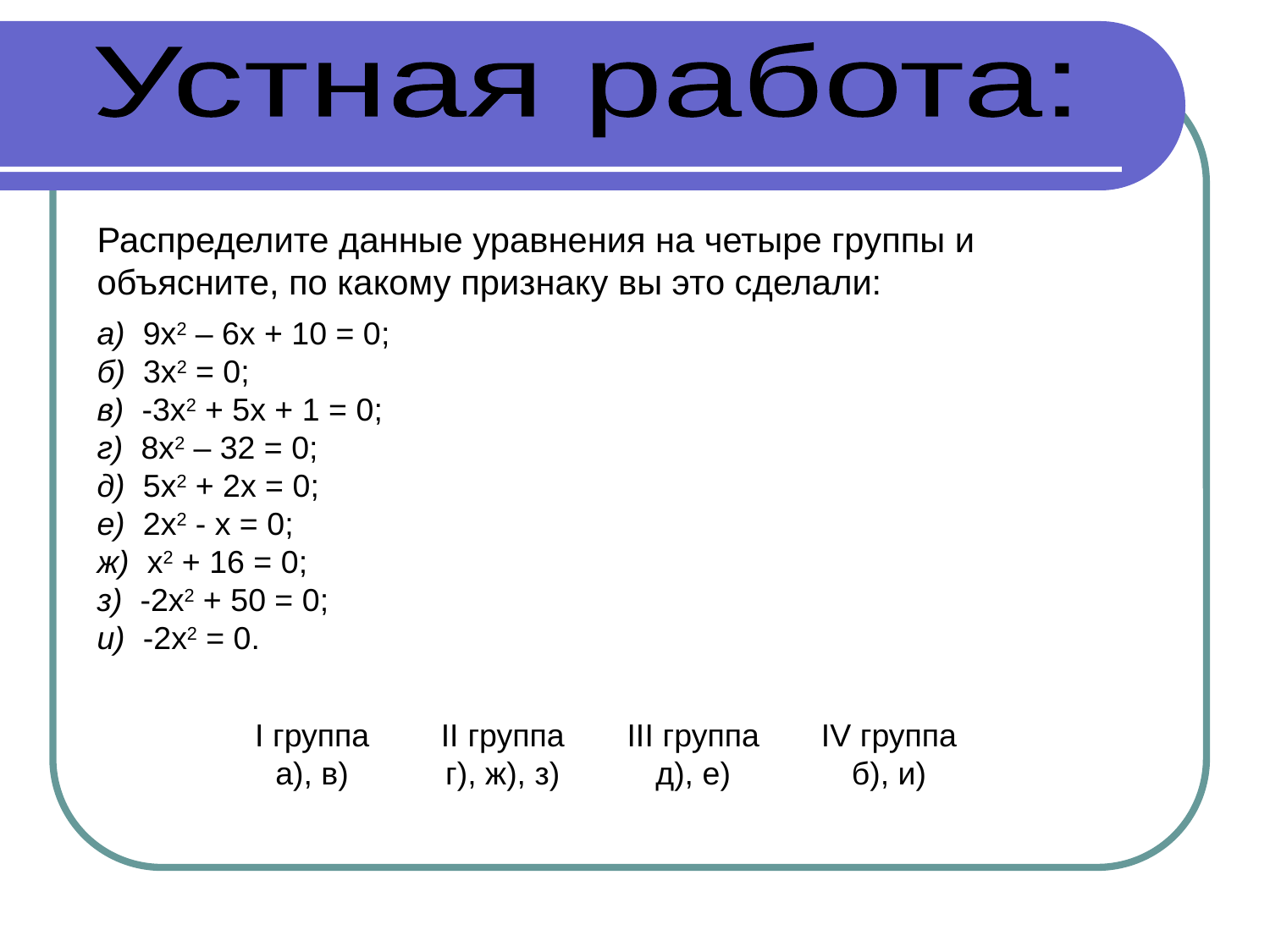

Устная работа:
Распределите данные уравнения на четыре группы и объясните, по какому признаку вы это сделали:
а)  9x2 – 6x + 10 = 0;
б)  3x2 = 0;
в)  -3x2 + 5x + 1 = 0;
г)  8x2 – 32 = 0;
д)  5x2 + 2x = 0;
е)  2x2 - x = 0;
ж)  x2 + 16 = 0;
з)  -2x2 + 50 = 0;
и)  -2x2 = 0.
I группа
а), в)
II группа
г), ж), з)
III группа
д), е)
IV группа
б), и)